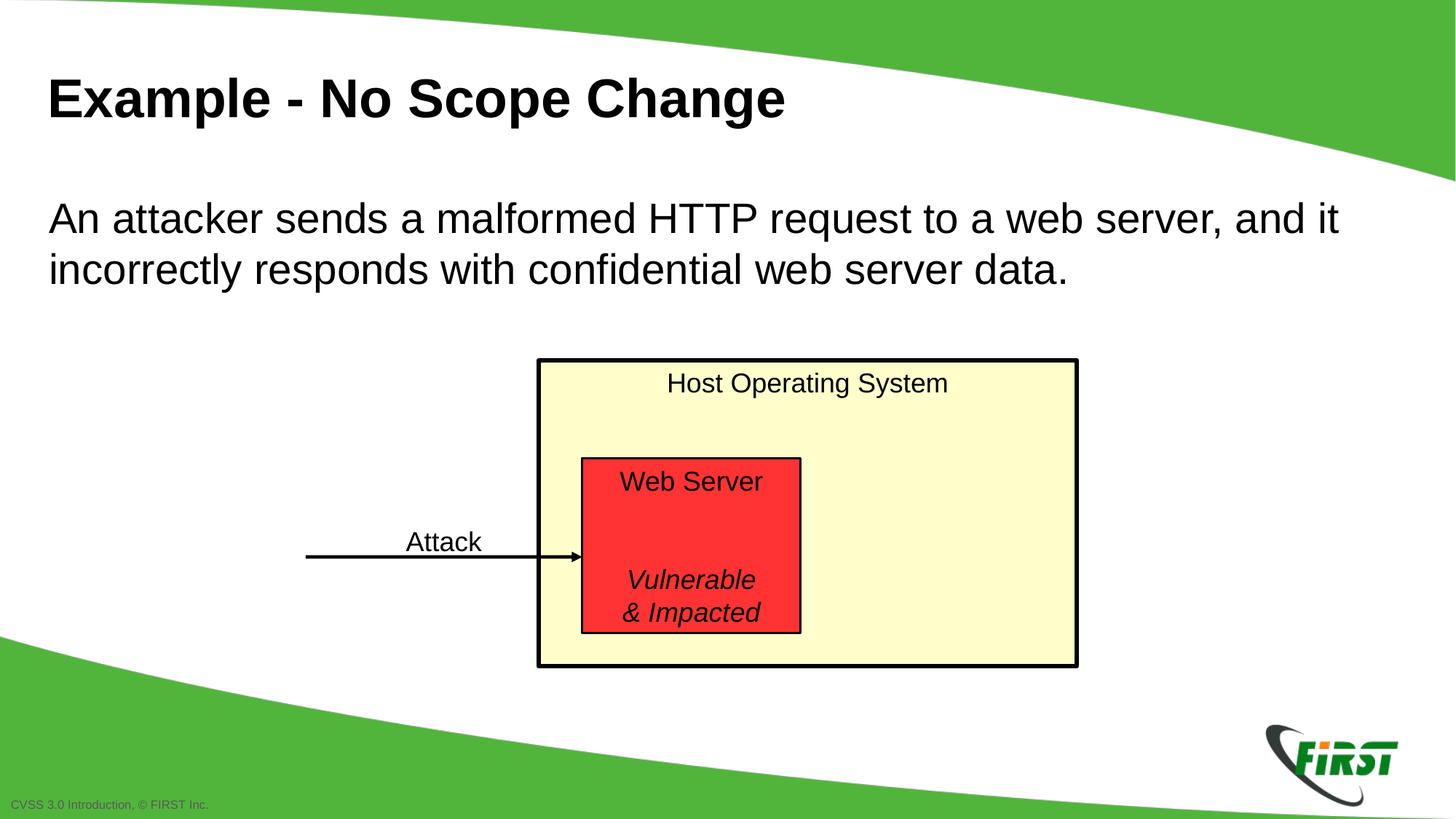

Example - No Scope Change
An attacker sends a malformed HTTP request to a web server, and it incorrectly responds with confidential web server data.
Host Operating System

Web Server

Vulnerable

Web Server

Vulnerable
& Impacted
Attack